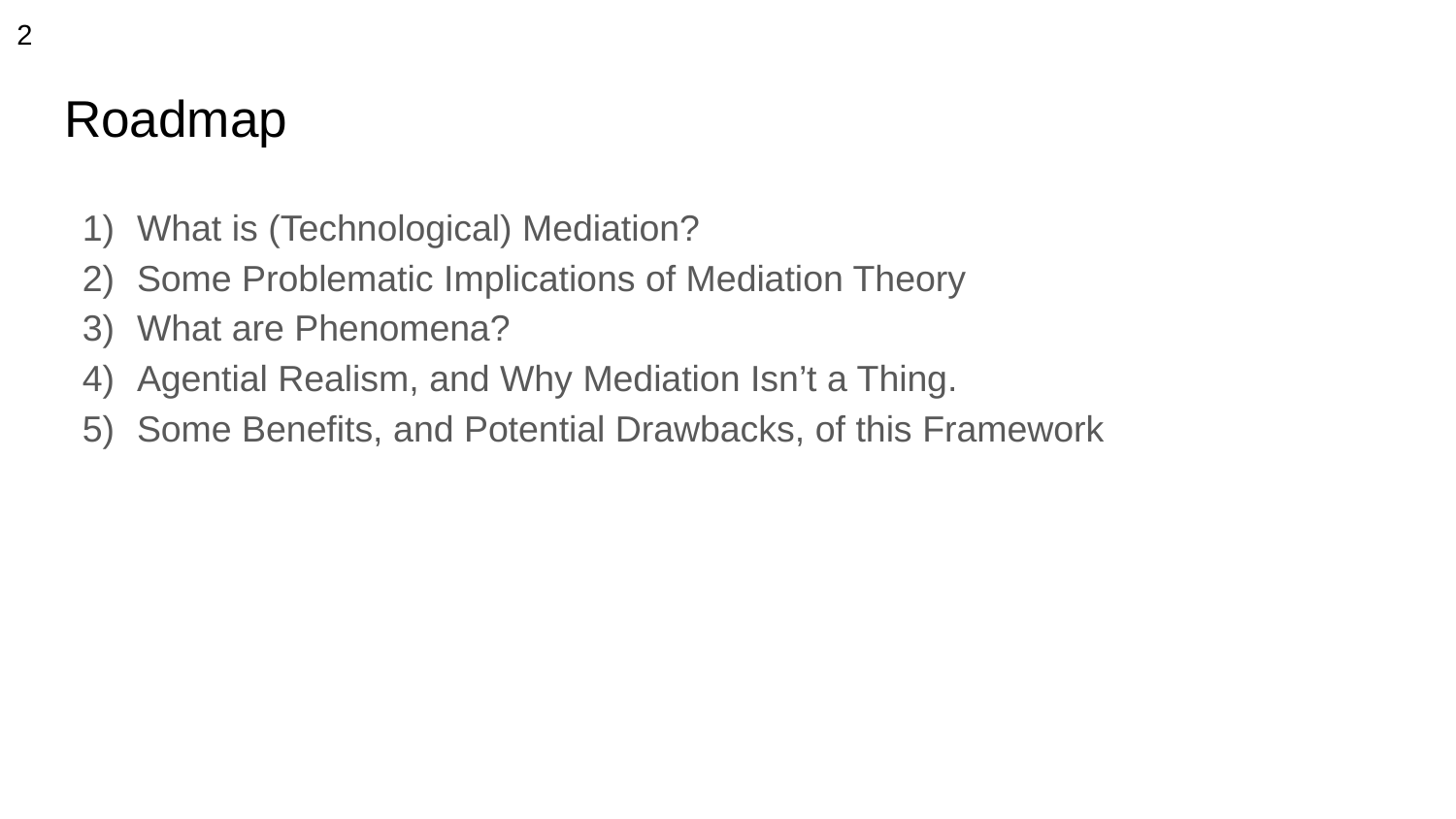

2
# Roadmap
What is (Technological) Mediation?
Some Problematic Implications of Mediation Theory
What are Phenomena?
Agential Realism, and Why Mediation Isn’t a Thing.
Some Benefits, and Potential Drawbacks, of this Framework